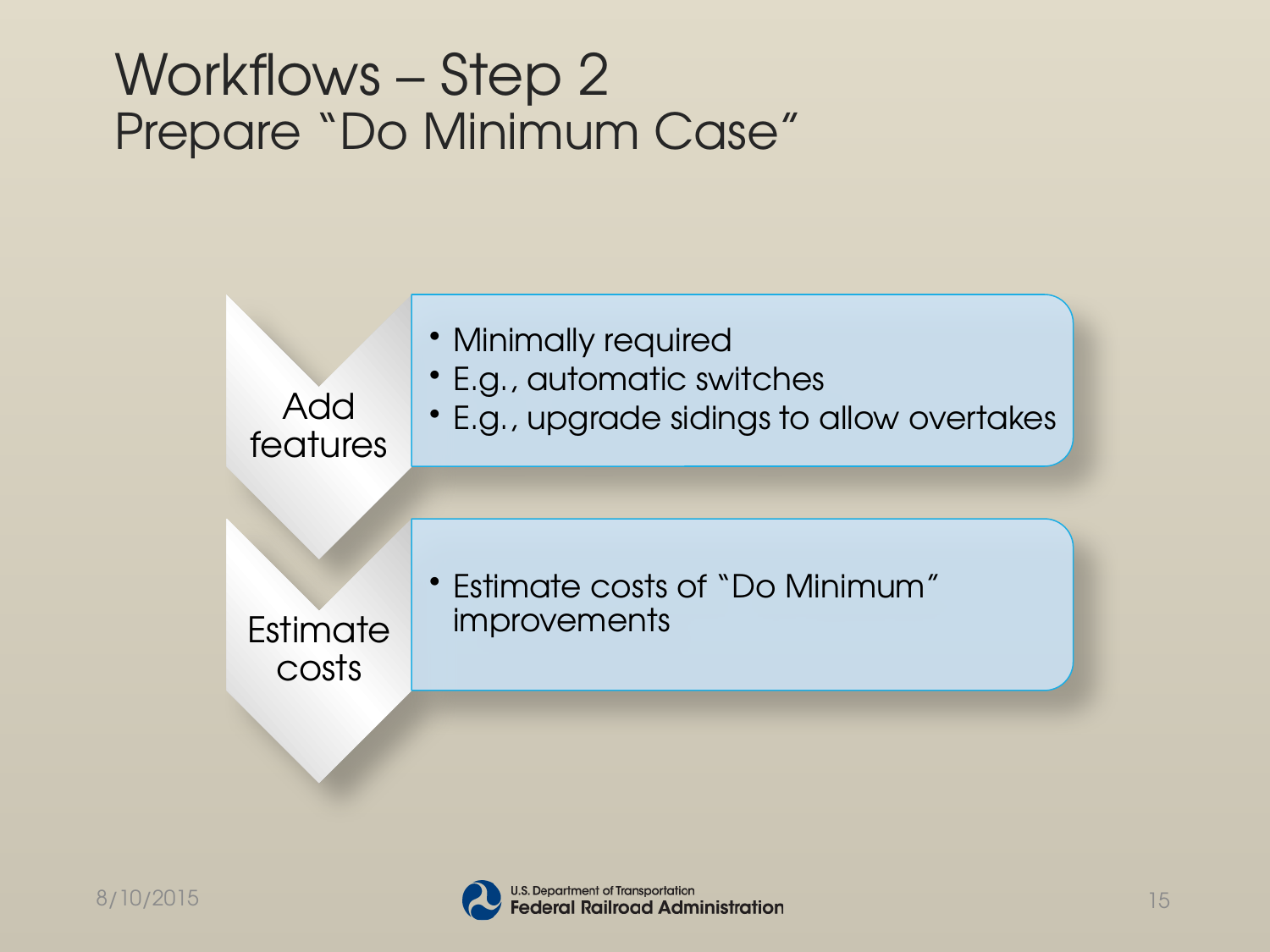

# Workflows – Step 2 Prepare “Do Minimum Case”
Add features
Minimally required
E.g., automatic switches
E.g., upgrade sidings to allow overtakes
Estimate costs
Estimate costs of “Do Minimum” improvements
8/10/2015
15